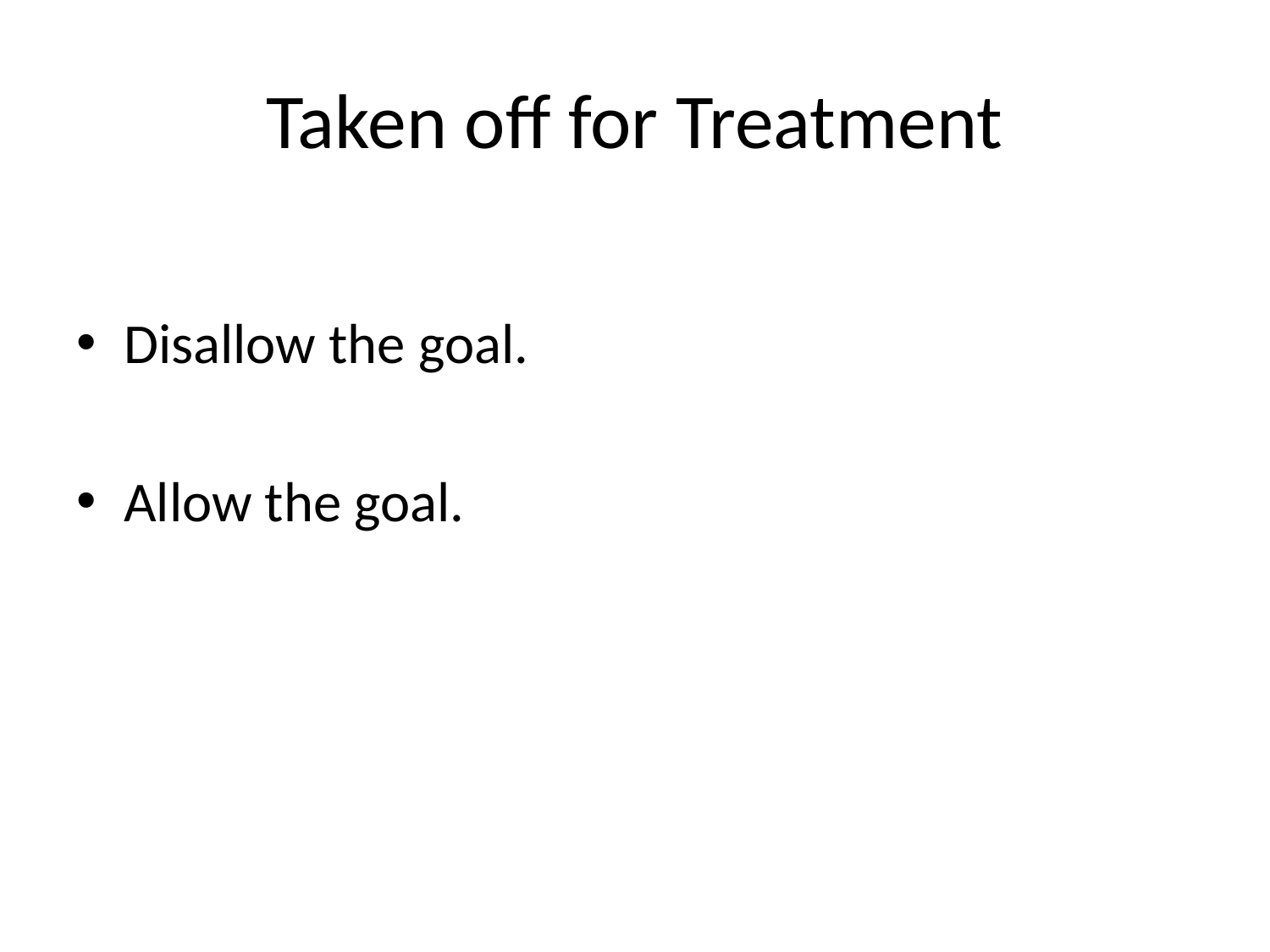

# Taken off for Treatment

Disallow the goal.

Allow the goal.